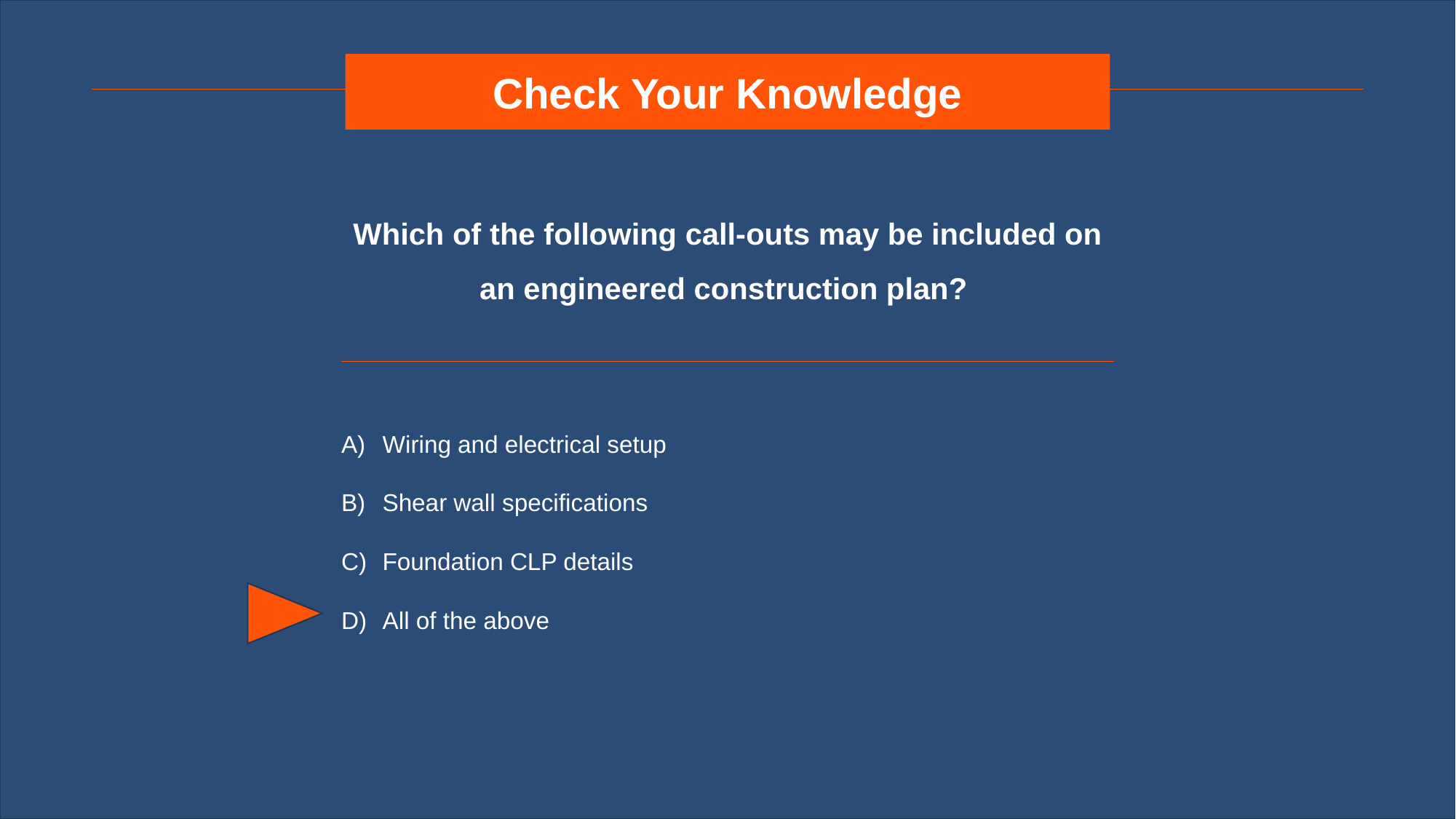

# Check Your Knowledge
Which of the following call-outs may be included on an engineered construction plan?
Wiring and electrical setup
Shear wall specifications
Foundation CLP details
All of the above